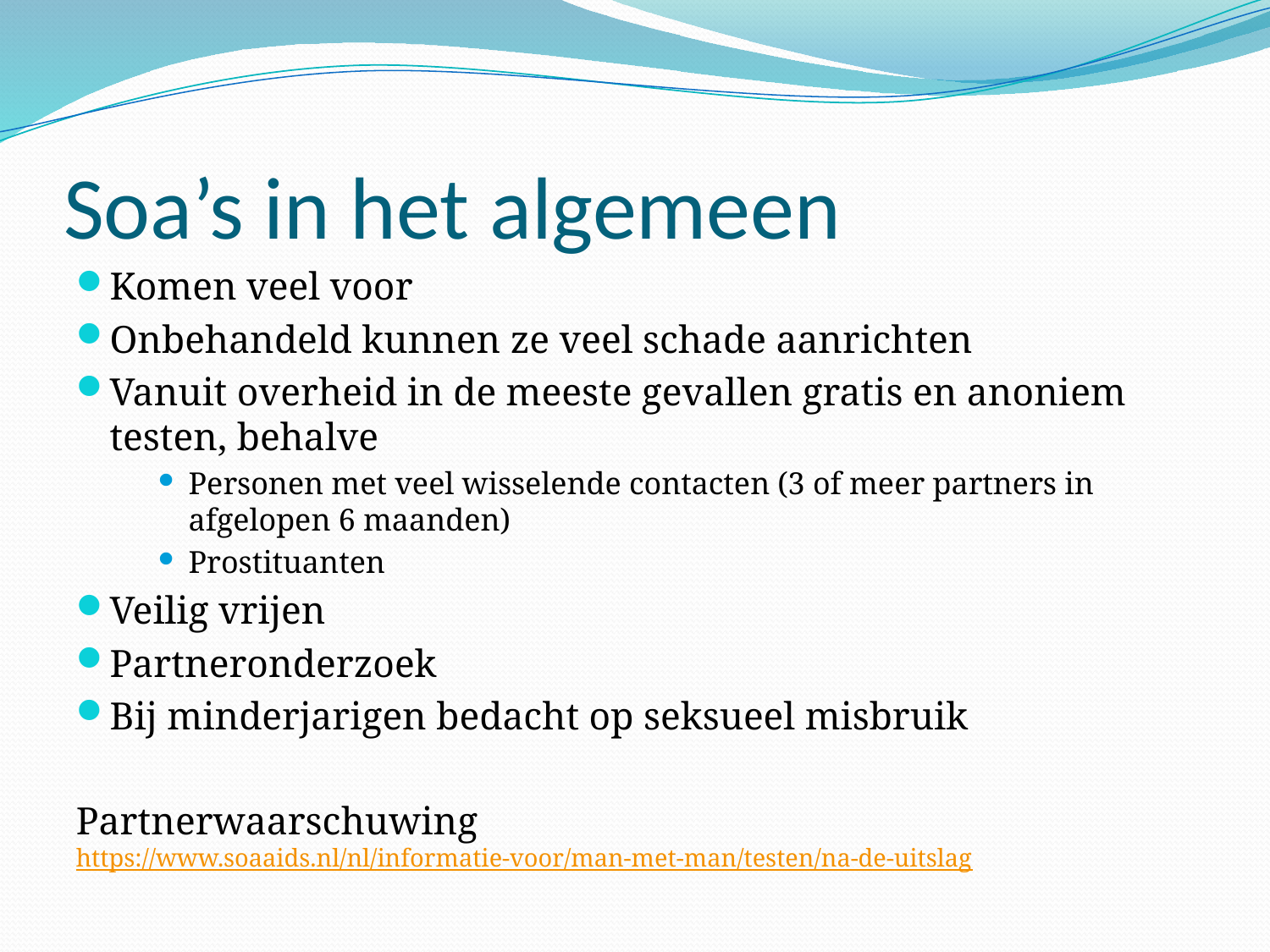

# Soa’s in het algemeen
Komen veel voor
Onbehandeld kunnen ze veel schade aanrichten
Vanuit overheid in de meeste gevallen gratis en anoniem testen, behalve
Personen met veel wisselende contacten (3 of meer partners in afgelopen 6 maanden)
Prostituanten
Veilig vrijen
Partneronderzoek
Bij minderjarigen bedacht op seksueel misbruik

Partnerwaarschuwing https://www.soaaids.nl/nl/informatie-voor/man-met-man/testen/na-de-uitslag